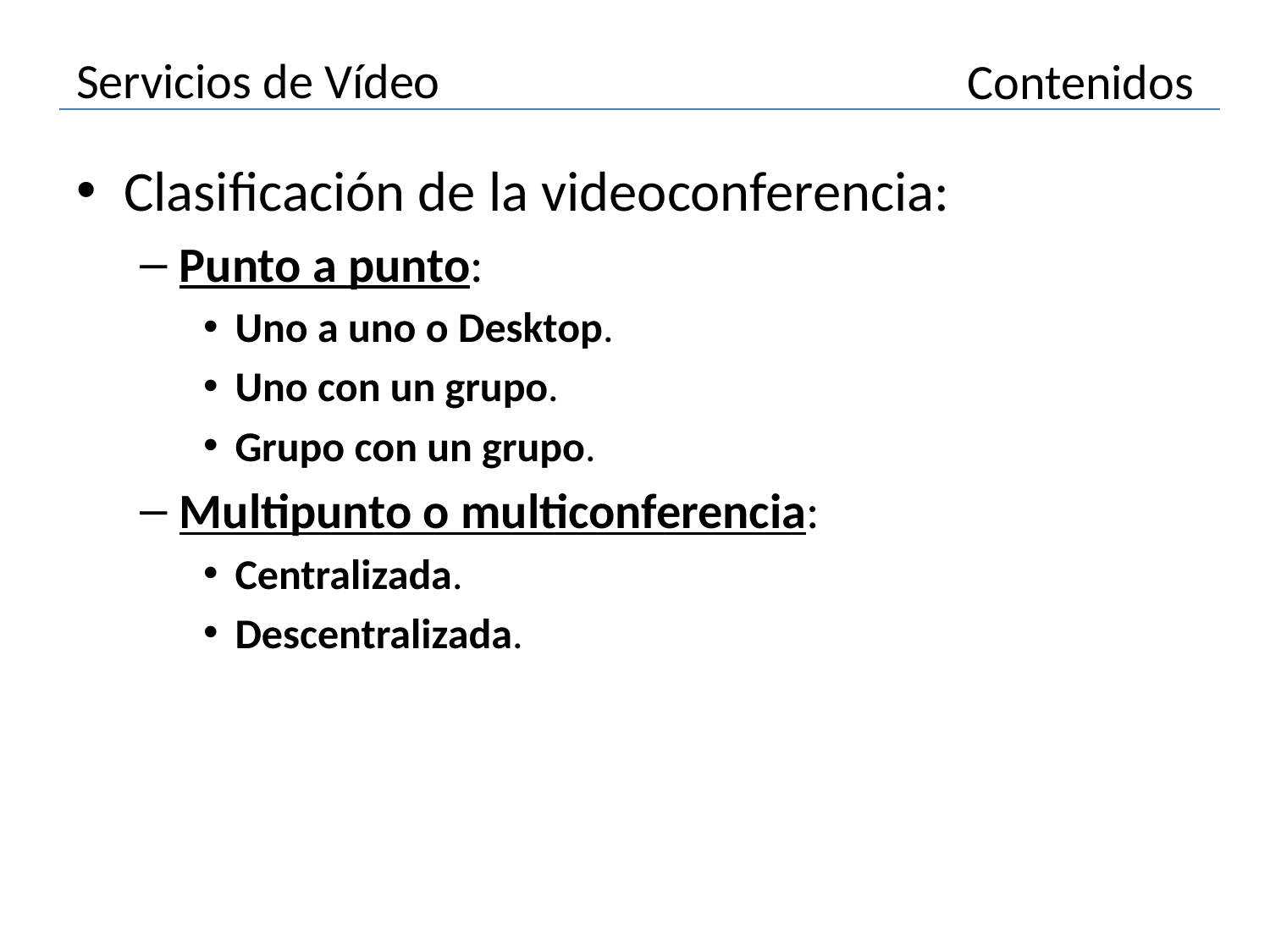

# Servicios de Vídeo
Contenidos
Clasificación de la videoconferencia:
Punto a punto:
Uno a uno o Desktop.
Uno con un grupo.
Grupo con un grupo.
Multipunto o multiconferencia:
Centralizada.
Descentralizada.